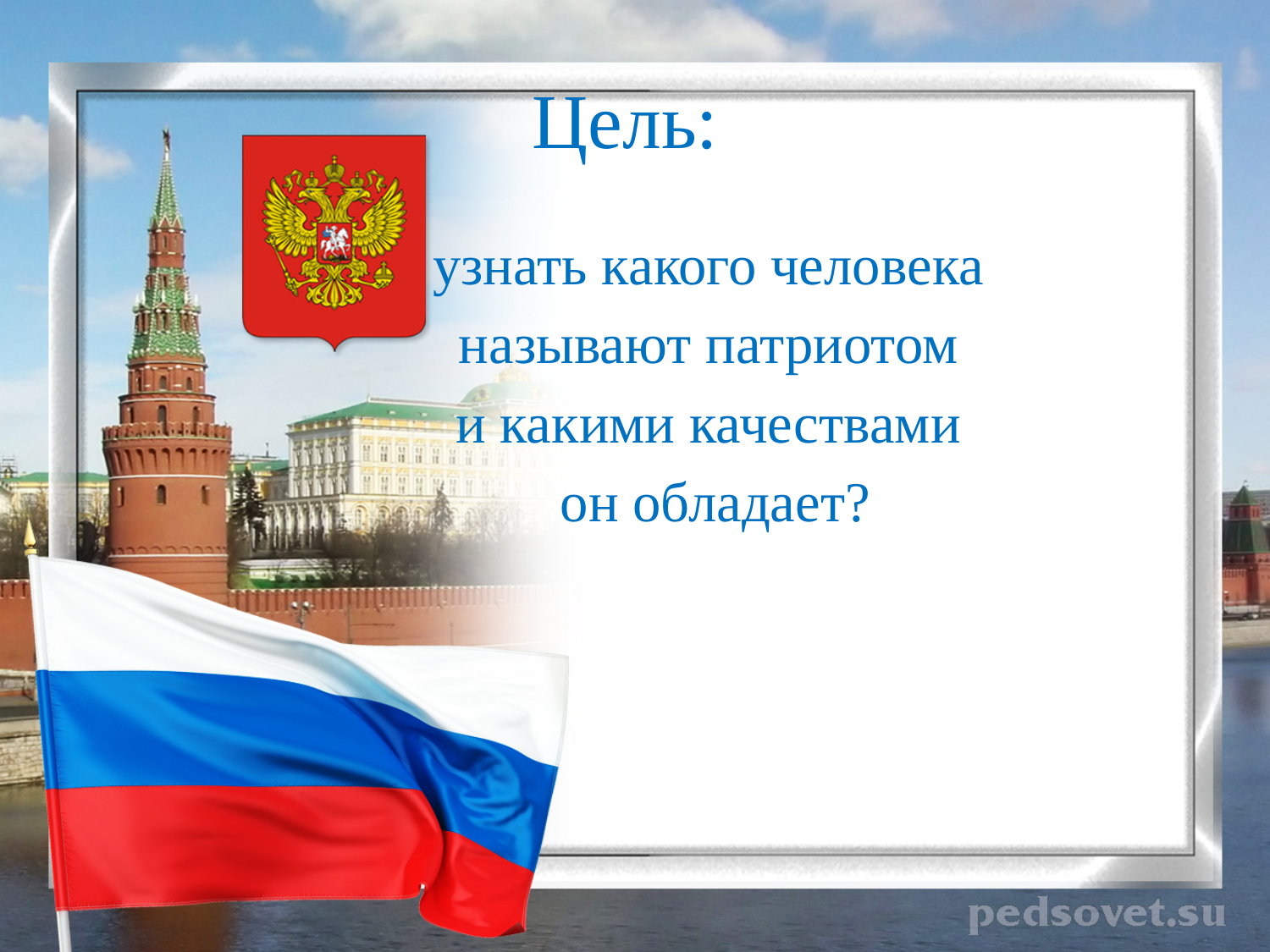

# Цель:
узнать какого человека
называют патриотом
и какими качествами
он обладает?